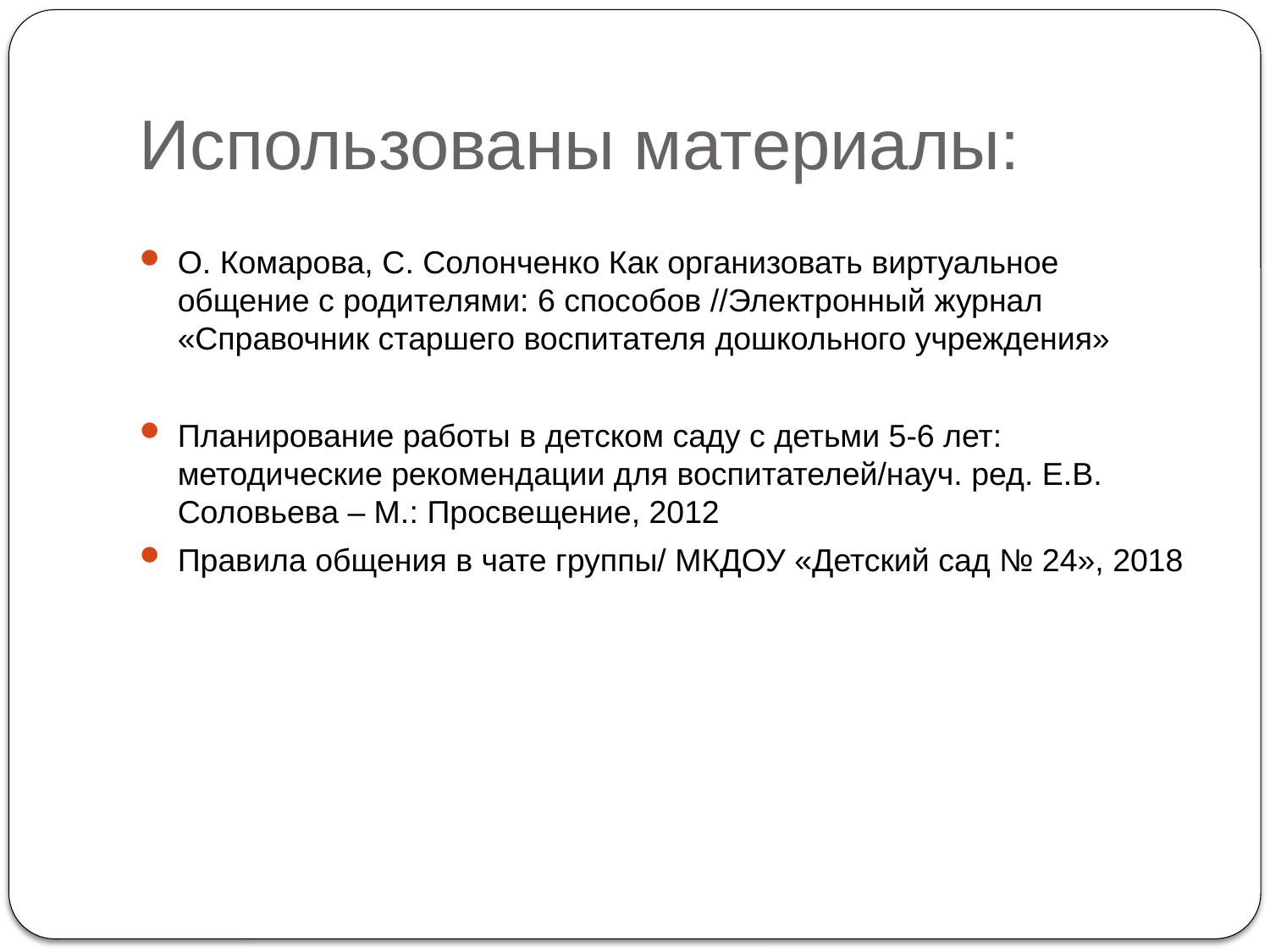

# Использованы материалы:
О. Комарова, С. Солонченко Как организовать виртуальное общение с родителями: 6 способов //Электронный журнал «Справочник старшего воспитателя дошкольного учреждения»

Планирование работы в детском саду с детьми 5-6 лет: методические рекомендации для воспитателей/науч. ред. Е.В. Соловьева – М.: Просвещение, 2012
Правила общения в чате группы/ МКДОУ «Детский сад № 24», 2018